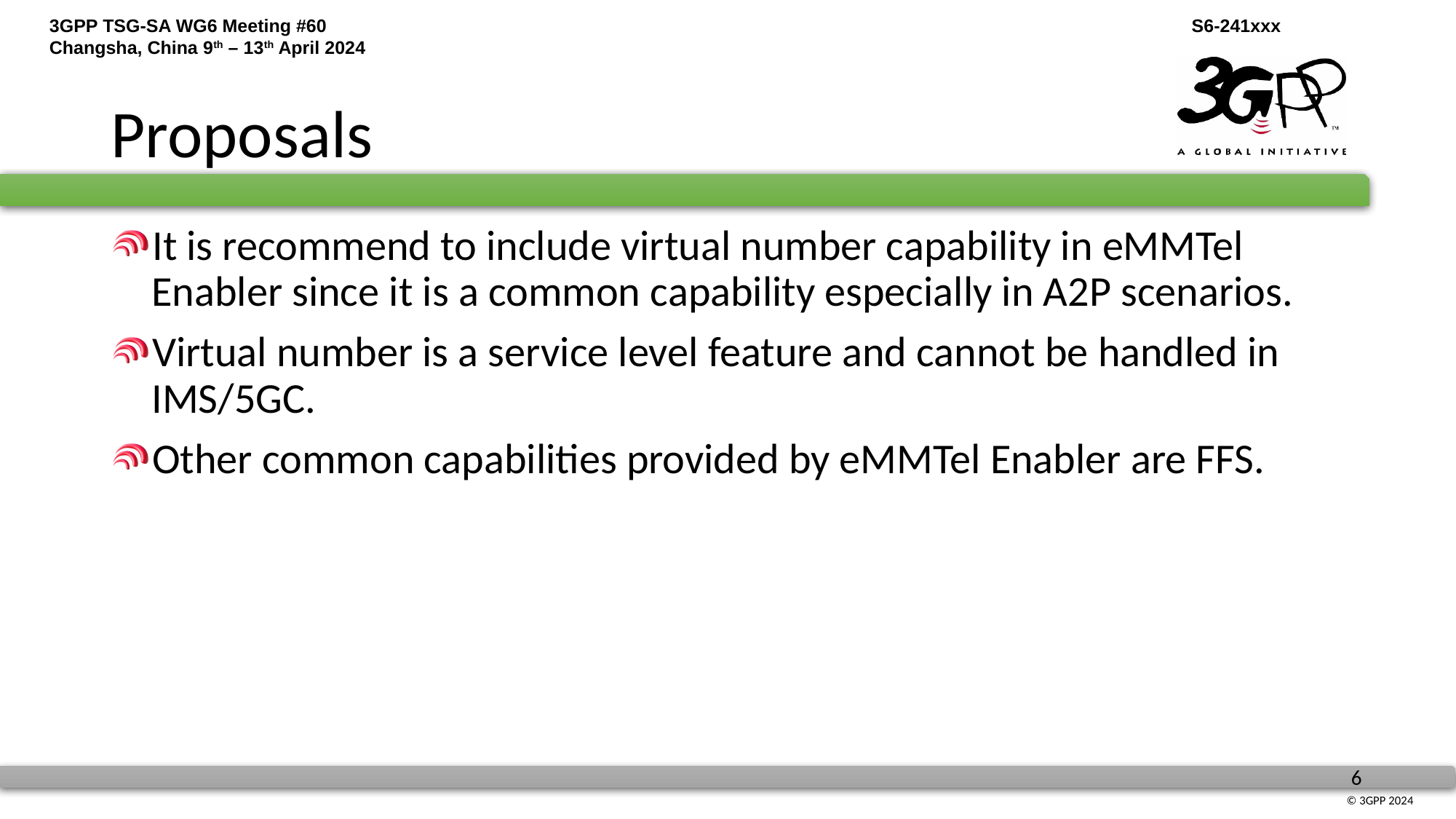

# Proposals
It is recommend to include virtual number capability in eMMTel Enabler since it is a common capability especially in A2P scenarios.
Virtual number is a service level feature and cannot be handled in IMS/5GC.
Other common capabilities provided by eMMTel Enabler are FFS.